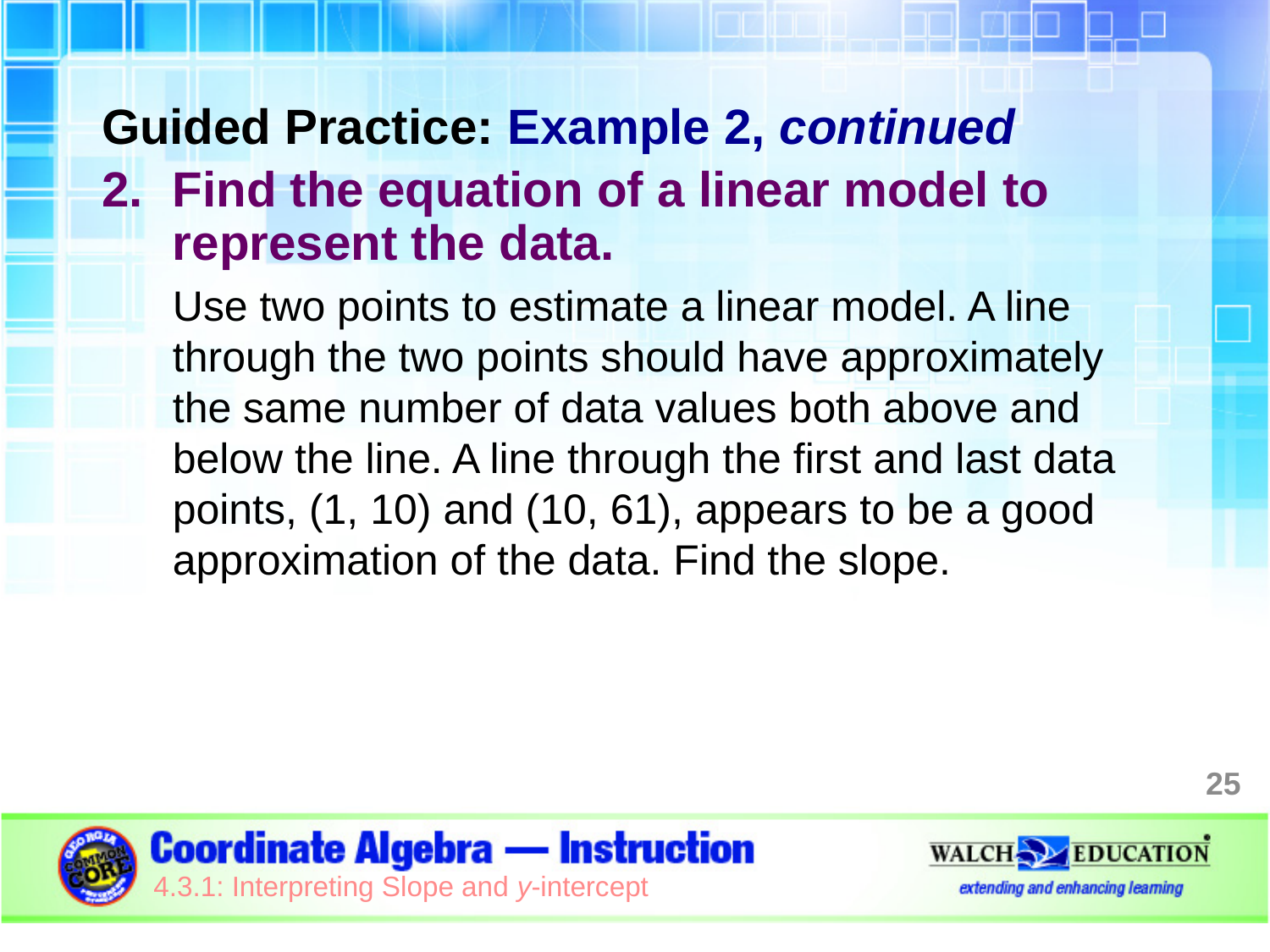

Guided Practice: Example 2, continued
Find the equation of a linear model to represent the data.
Use two points to estimate a linear model. A line through the two points should have approximately the same number of data values both above and below the line. A line through the first and last data points, (1, 10) and (10, 61), appears to be a good approximation of the data. Find the slope.
25
4.3.1: Interpreting Slope and y-intercept